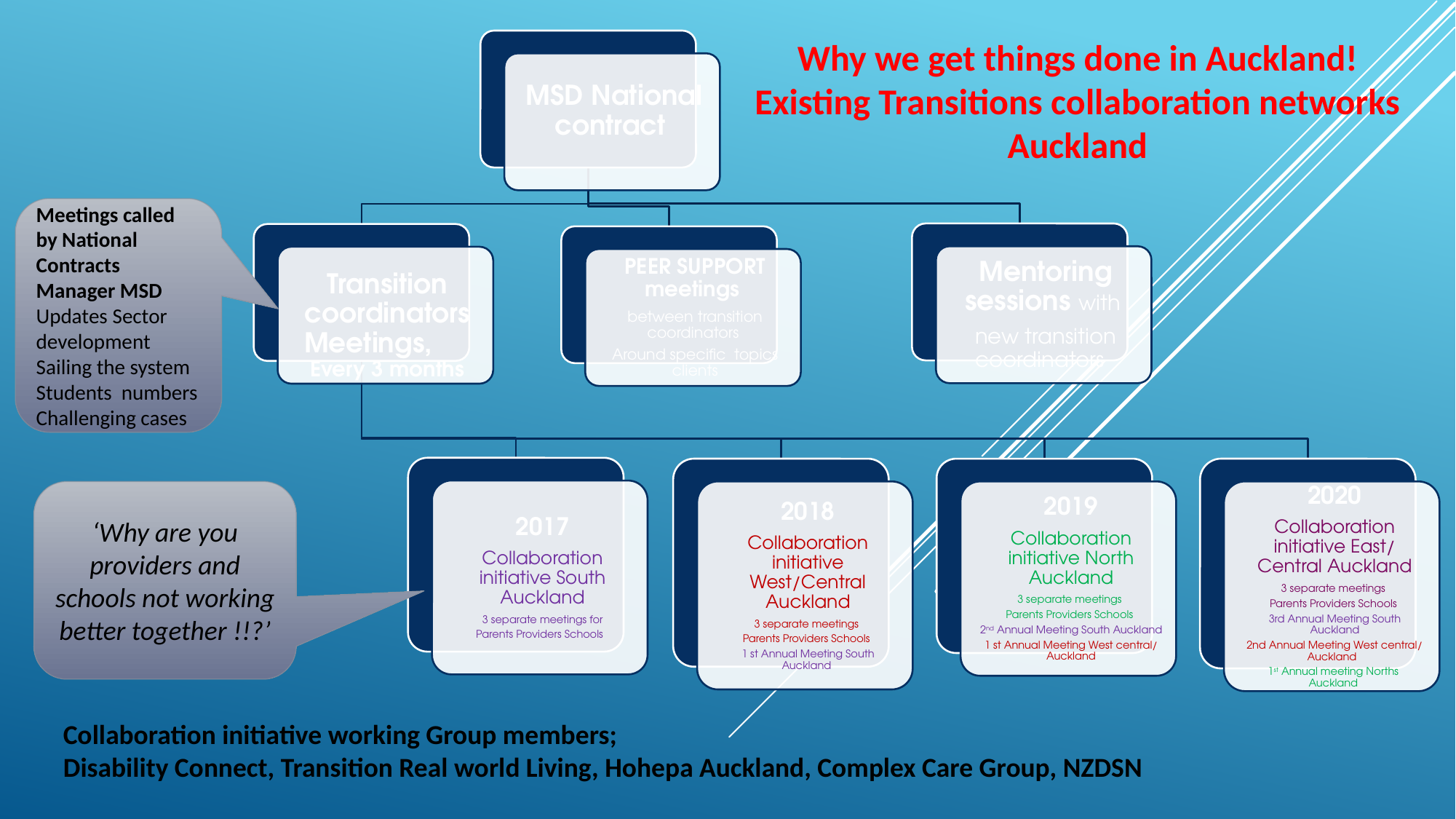

Why we get things done in Auckland!
Existing Transitions collaboration networks Auckland
MSD National contract

PEER SUPPORT meetings
between transition coordinators
Around specific  topics clients
Mentoring sessions with
new transition coordinators

Transition coordinators Meetings,      Every 3 months

2017
Collaboration initiative South Auckland
3 separate meetings for
Parents Providers Schools
2018
Collaboration initiative West/Central Auckland
3 separate meetings
Parents Providers Schools
1 st Annual Meeting South Auckland
2019
Collaboration initiative North Auckland
3 separate meetings
Parents Providers Schools
2nd Annual Meeting South Auckland
1 st Annual Meeting West central/ Auckland
2020
Collaboration initiative East/ Central Auckland
3 separate meetings
Parents Providers Schools
3rd Annual Meeting South Auckland
2nd Annual Meeting West central/ Auckland
1st Annual meeting Norths  Auckland
Meetings called  by National Contracts Manager MSD
Updates Sector development
Sailing the system
Students  numbers
Challenging cases
‘Why are you providers and schools not working better together !!?’

Collaboration initiative working Group members;
Disability Connect, Transition Real world Living, Hohepa Auckland, Complex Care Group, NZDSN